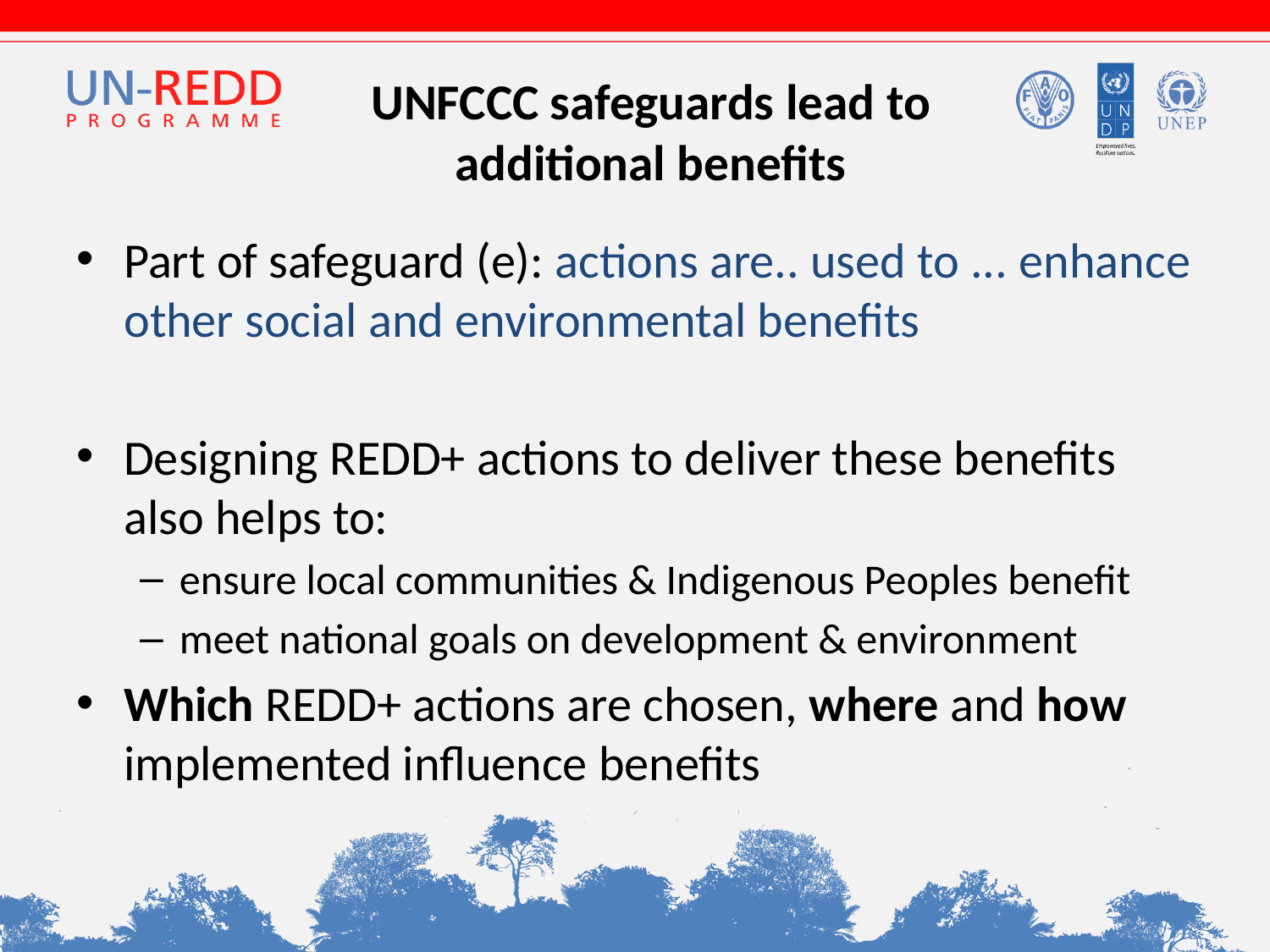

# UNFCCC safeguards lead to additional benefits
Part of safeguard (e): actions are.. used to ... enhance other social and environmental benefits

Designing REDD+ actions to deliver these benefits also helps to:
ensure local communities & Indigenous Peoples benefit
meet national goals on development & environment
Which REDD+ actions are chosen, where and how
implemented influence benefits